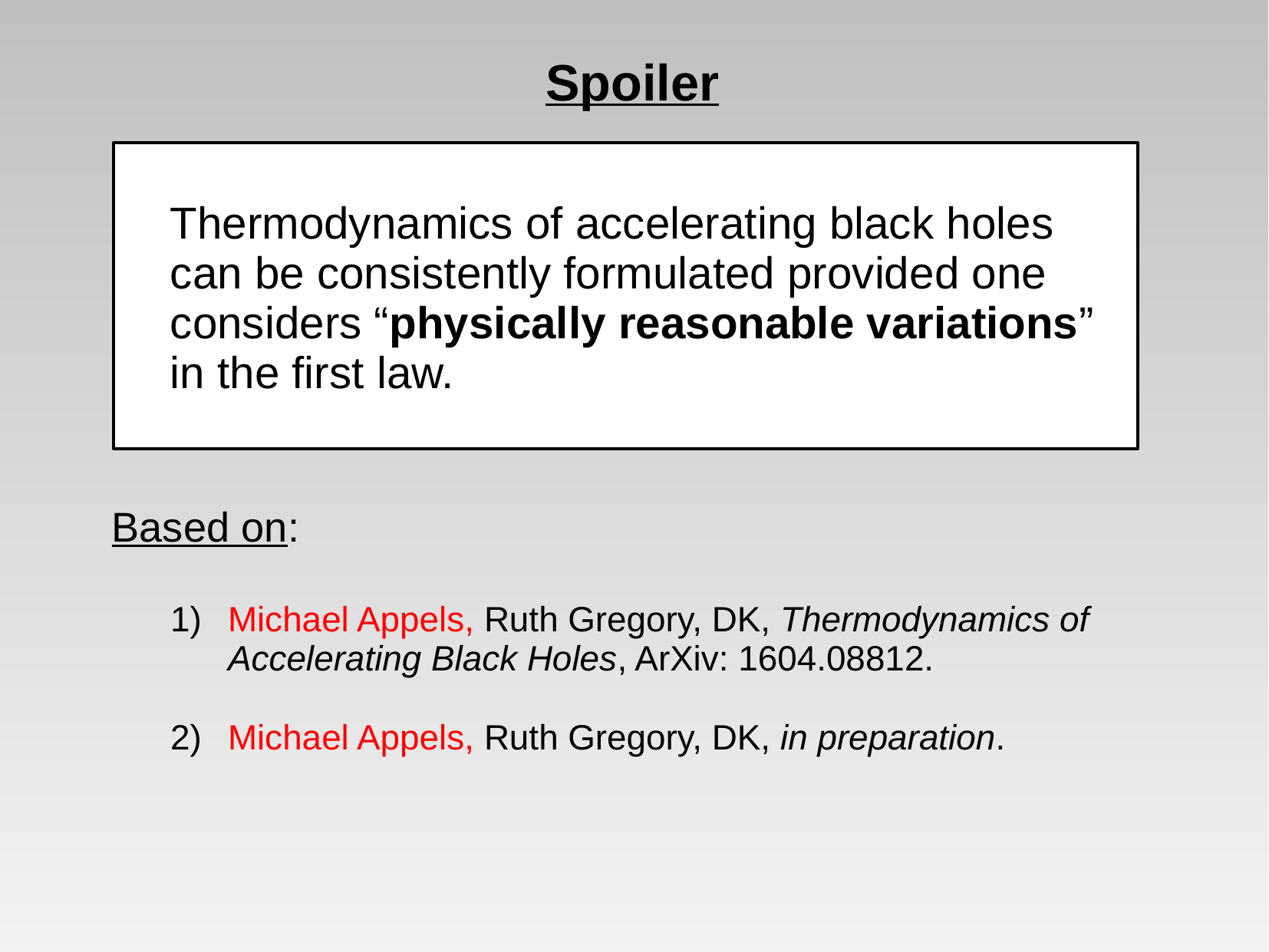

Spoiler

Thermodynamics of accelerating black holes can be consistently formulated provided one considers “physically reasonable variations” in the first law.
Based on:
Michael Appels, Ruth Gregory, DK, Thermodynamics of Accelerating Black Holes, ArXiv: 1604.08812.

Michael Appels, Ruth Gregory, DK, in preparation.